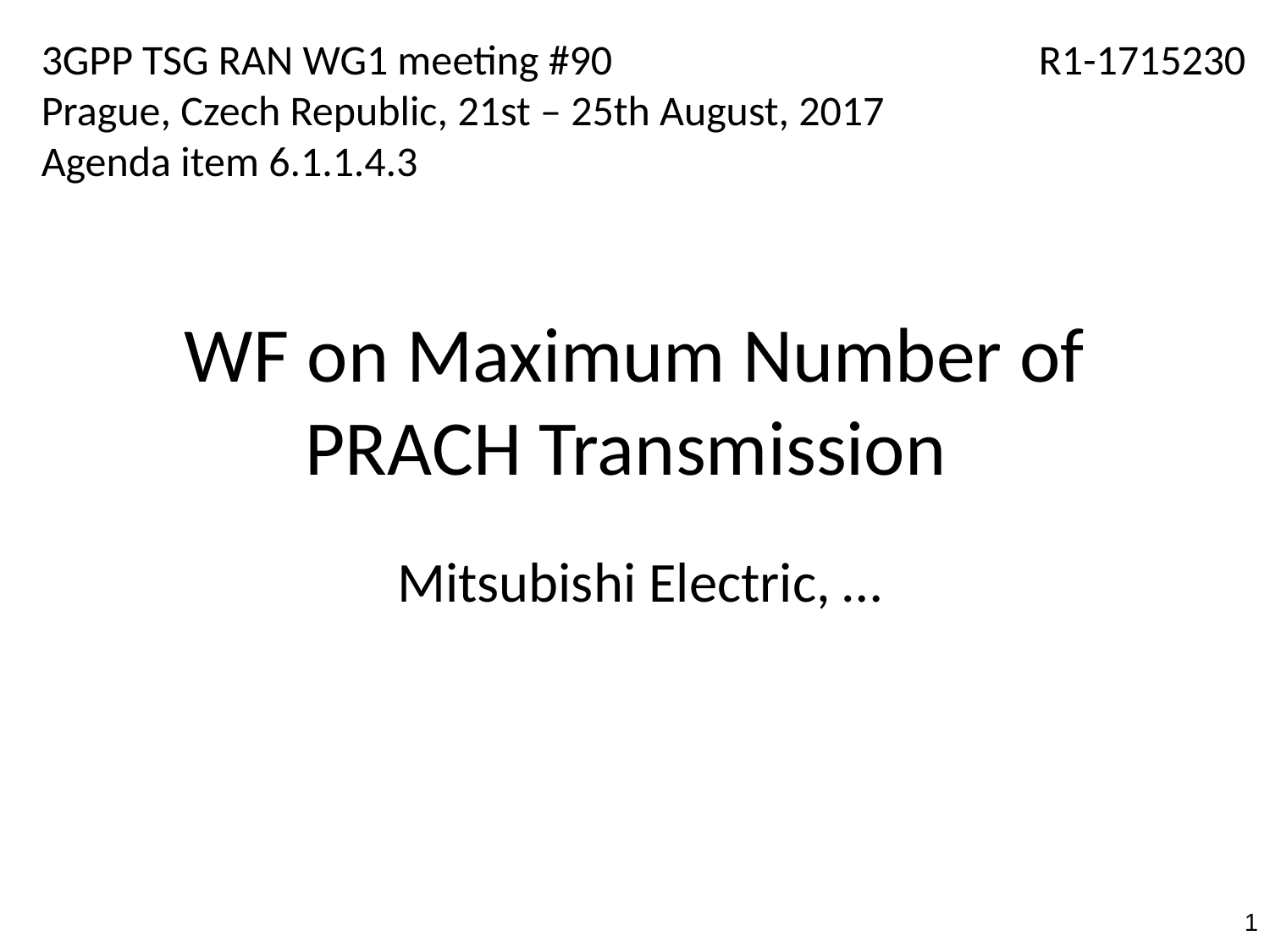

3GPP TSG RAN WG1 meeting #90
Prague, Czech Republic, 21st – 25th August, 2017
Agenda item 6.1.1.4.3
R1-1715230
# WF on Maximum Number of PRACH Transmission
Mitsubishi Electric, …